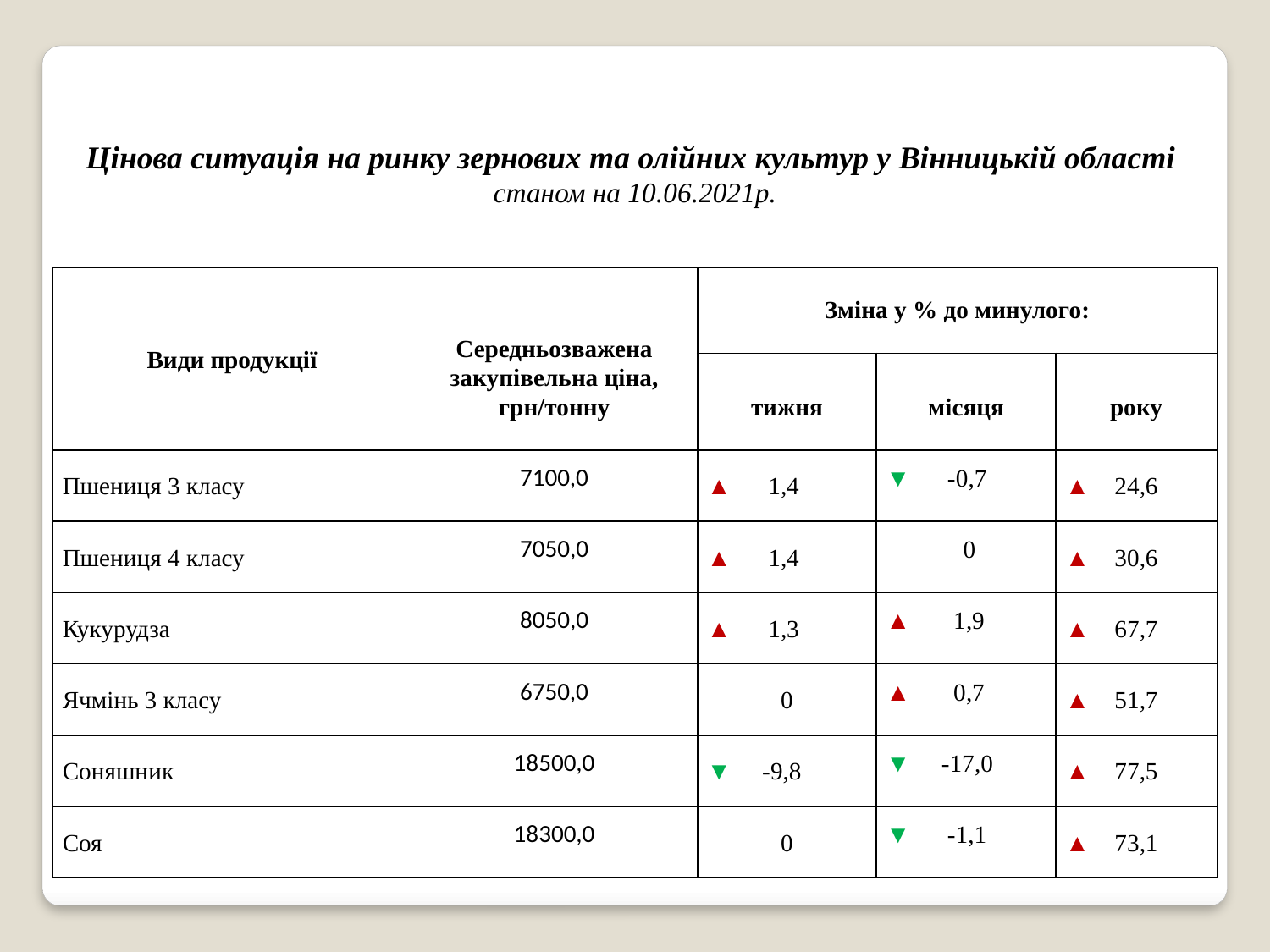

| Цінова ситуація на ринку зернових та олійних культур у Вінницькій області станом на 10.06.2021р. |  |  |  |  |
| --- | --- | --- | --- | --- |
| Види продукції | Середньозважена закупівельна ціна, грн/тонну | Зміна у % до минулого: |  |  |
|  |  | тижня | місяця | року |
| Пшениця 3 класу | 7100,0 | ▲ 1,4 | ▼ -0,7 | ▲ 24,6 |
| Пшениця 4 класу | 7050,0 | ▲ 1,4 | 0 | ▲ 30,6 |
| Кукурудза | 8050,0 | ▲ 1,3 | ▲ 1,9 | ▲ 67,7 |
| Ячмінь 3 класу | 6750,0 | 0 | ▲ 0,7 | ▲ 51,7 |
| Соняшник | 18500,0 | ▼ -9,8 | ▼ -17,0 | ▲ 77,5 |
| Соя | 18300,0 | 0 | ▼ -1,1 | ▲ 73,1 |